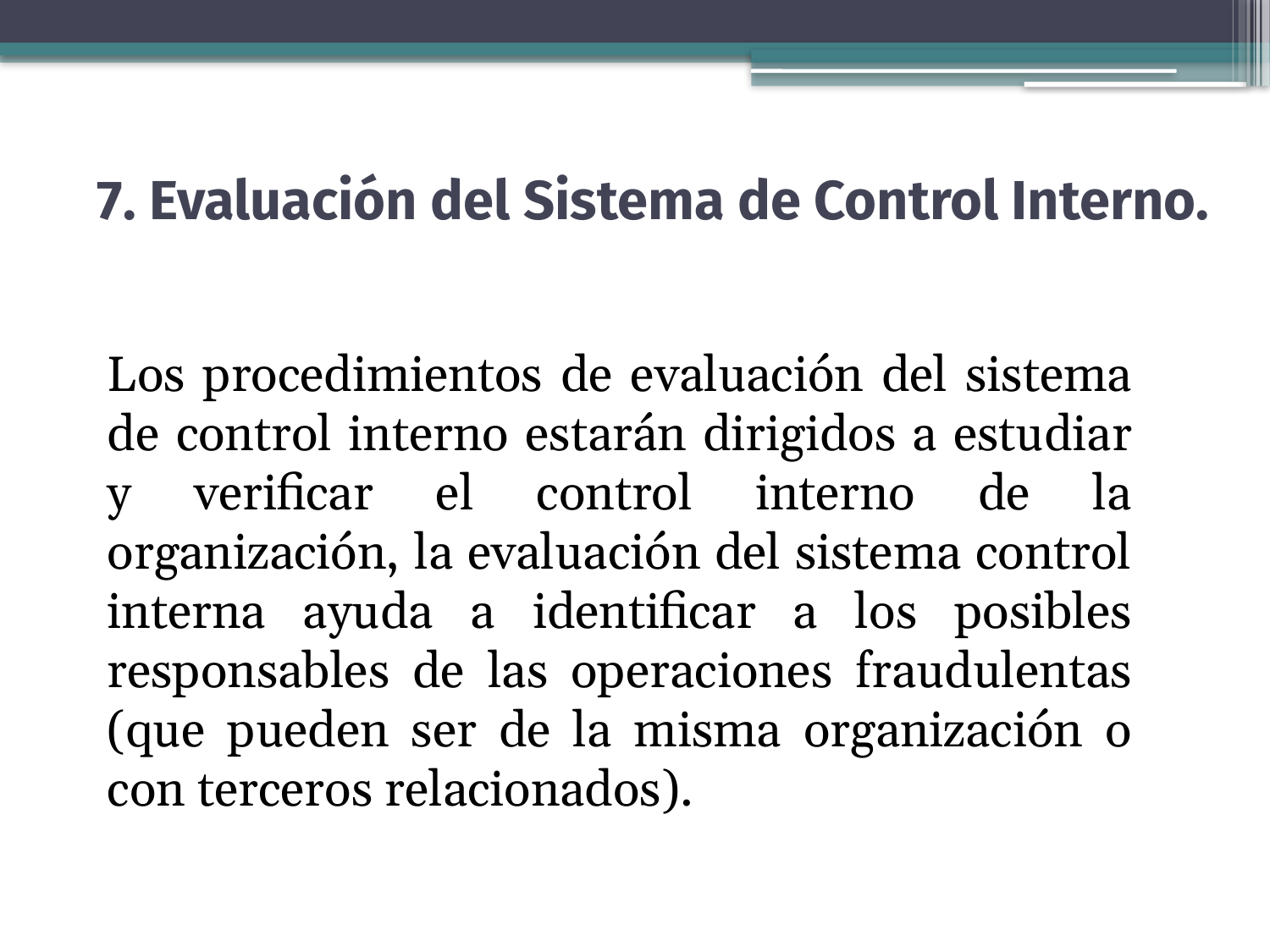

# 7. Evaluación del Sistema de Control Interno.
Los procedimientos de evaluación del sistema de control interno estarán dirigidos a estudiar y verificar el control interno de la organización, la evaluación del sistema control interna ayuda a identificar a los posibles responsables de las operaciones fraudulentas (que pueden ser de la misma organización o con terceros relacionados).